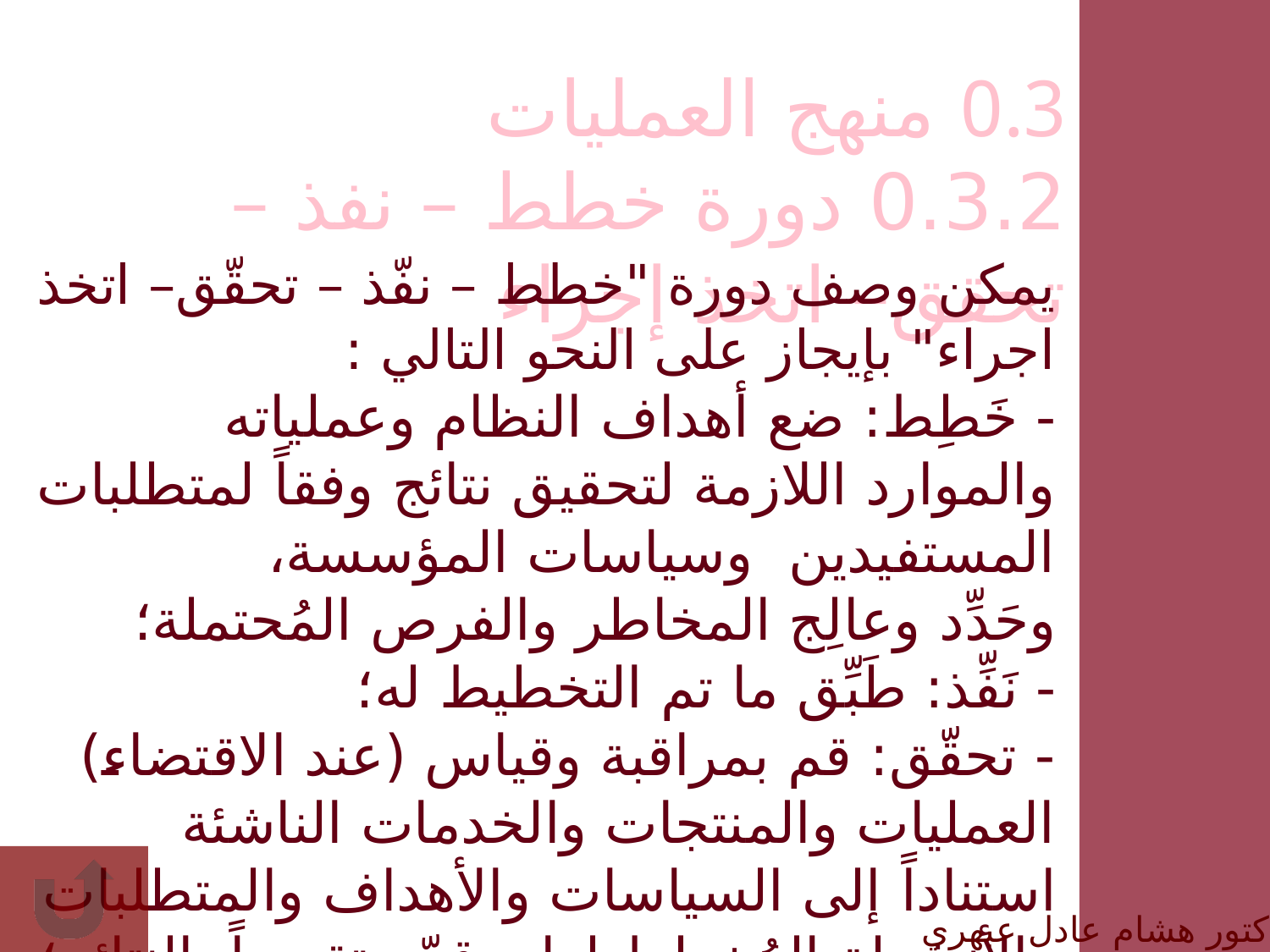

0.3 منهج العمليات
0.3.2 دورة خطط – نفذ – تحقق– اتخذ إجراء
يمكن وصف دورة "خطط – نفّذ – تحقّق– اتخذ اجراء" بإيجاز على النحو التالي :
- خَطِط: ضع أهداف النظام وعملياته والموارد اللازمة لتحقيق نتائج وفقاً لمتطلبات المستفيدين  وسياسات المؤسسة،
وحَدِّد وعالِج المخاطر والفرص المُحتملة؛
- نَفِّذ: طَبِّق ما تم التخطيط له؛
- تحقّق: قم بمراقبة وقياس (عند الاقتضاء) العمليات والمنتجات والخدمات الناشئة استناداً إلى السياسات والأهداف والمتطلبات والأنشطة المُخطط لها، وقدّم تقريراً بالنتائج؛
- اتخذ إجراء: اتخاذ الأفعال لتحسين الأداء، عند الضرورة .

الدكتور هشام عادل عبهري